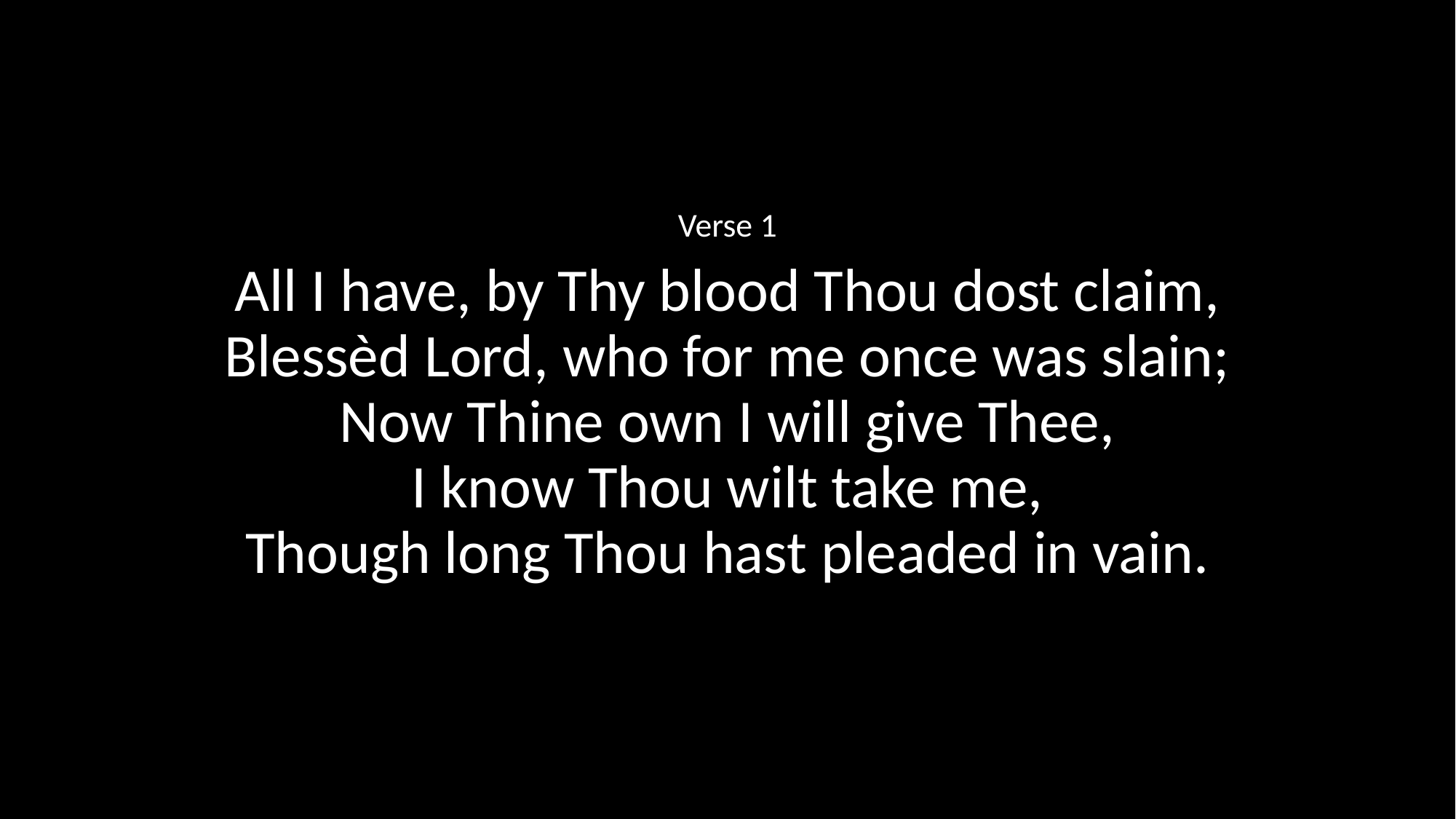

Verse 1
All I have, by Thy blood Thou dost claim,
Blessèd Lord, who for me once was slain;
Now Thine own I will give Thee,
I know Thou wilt take me,
Though long Thou hast pleaded in vain.